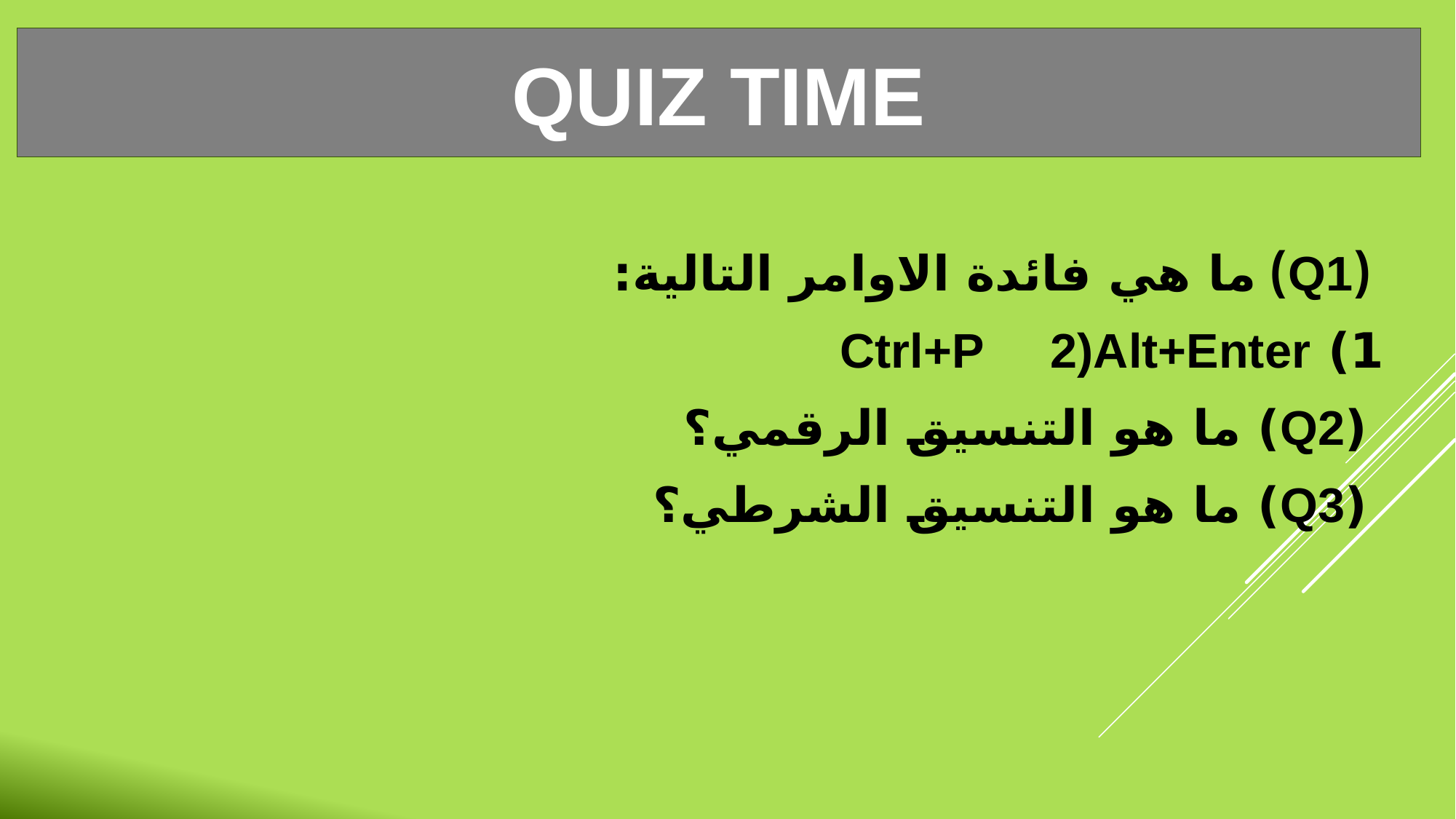

Quiz Time
 (Q1) ما هي فائدة الاوامر التالية:
1) Ctrl+P     2)Alt+Enter
 (Q2) ما هو التنسيق الرقمي؟
 (Q3) ما هو التنسيق الشرطي؟